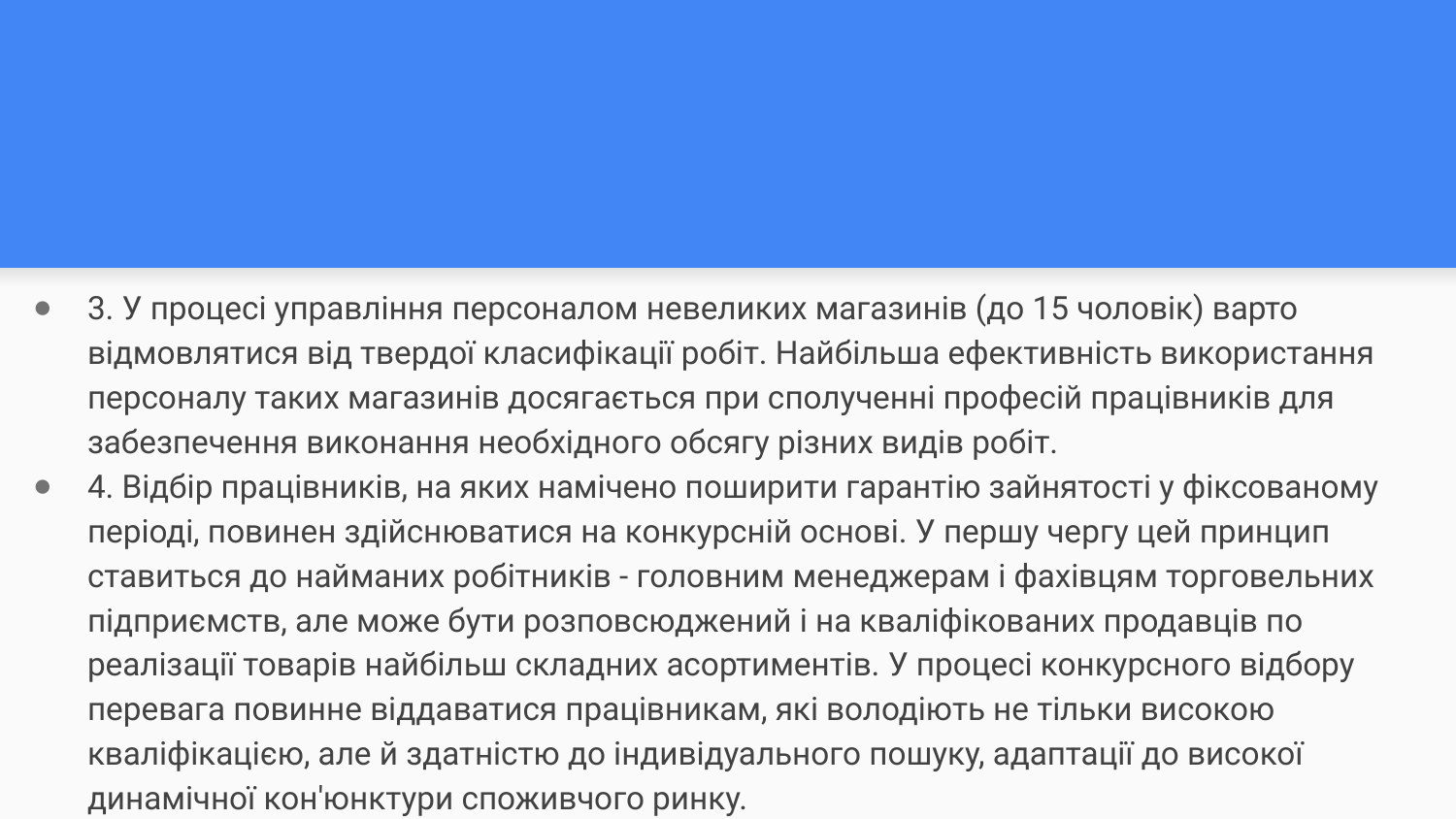

#
3. У процесі управління персоналом невеликих магазинів (до 15 чоловік) варто відмовлятися від твердої класифікації робіт. Найбільша ефективність використання персоналу таких магазинів досягається при сполученні професій працівників для забезпечення виконання необхідного обсягу різних видів робіт.
4. Відбір працівників, на яких намічено поширити гарантію зайнятості у фіксованому періоді, повинен здійснюватися на конкурсній основі. У першу чергу цей принцип ставиться до найманих робітників - головним менеджерам і фахівцям торговельних підприємств, але може бути розповсюджений і на кваліфікованих продавців по реалізації товарів найбільш складних асортиментів. У процесі конкурсного відбору перевага повинне віддаватися працівникам, які володіють не тільки високою кваліфікацією, але й здатністю до індивідуального пошуку, адаптації до високої динамічної кон'юнктури споживчого ринку.